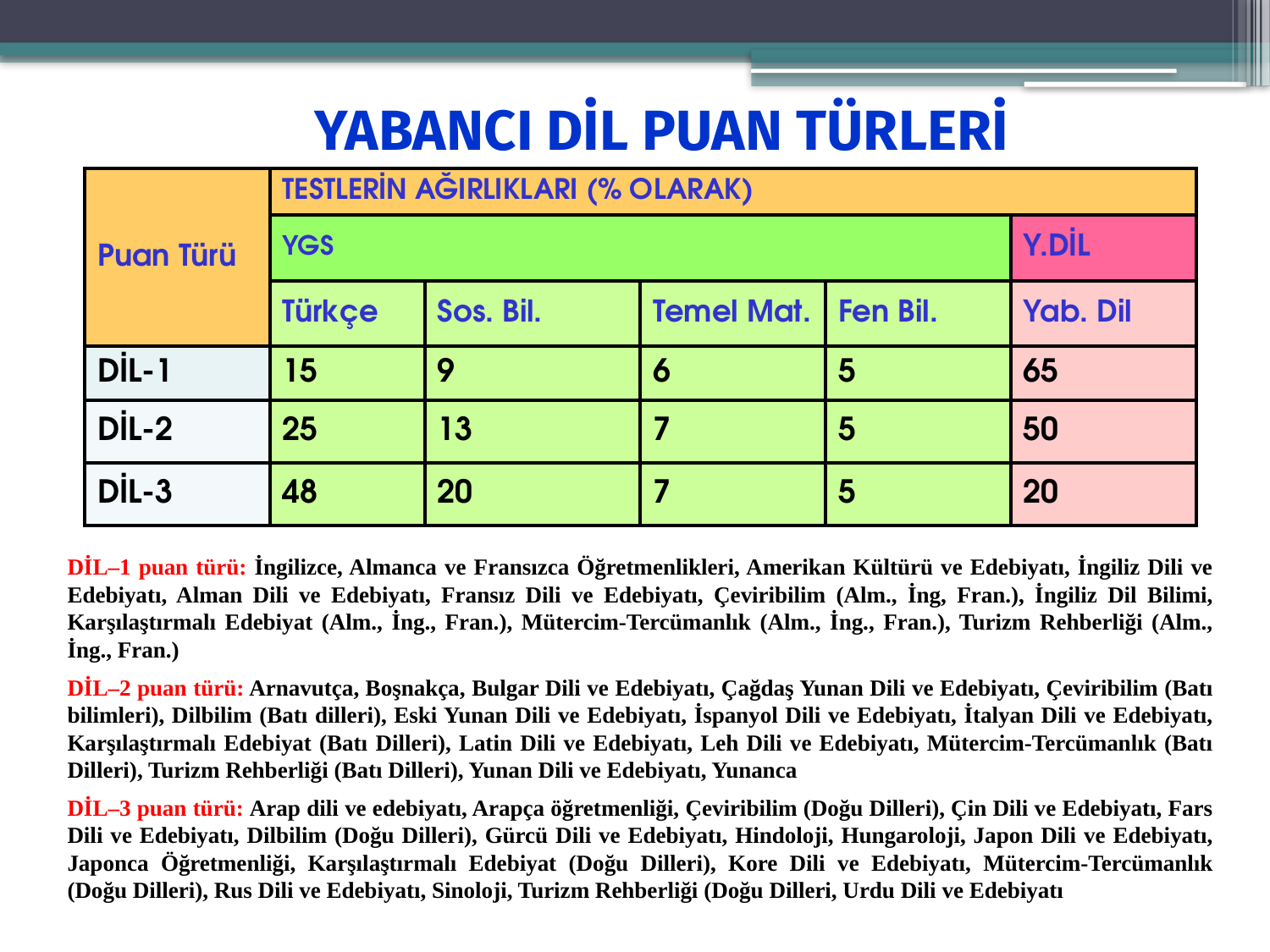

# YABANCI DİL PUAN TÜRLERİ
| Puan Türü | TESTLERİN AĞIRLIKLARI (% OLARAK) |  |  |  |  |
| --- | --- | --- | --- | --- | --- |
|  | YGS |  |  |  | Y.DİL |
|  | Türkçe | Sos. Bil. | Temel Mat. | Fen Bil. | Yab. Dil |
| DİL-1 | 15 | 9 | 6 | 5 | 65 |
| DİL-2 | 25 | 13 | 7 | 5 | 50 |
| DİL-3 | 48 | 20 | 7 | 5 | 20 |
DİL–1 puan türü: İngilizce, Almanca ve Fransızca Öğretmenlikleri, Amerikan Kültürü ve Edebiyatı, İngiliz Dili ve Edebiyatı, Alman Dili ve Edebiyatı, Fransız Dili ve Edebiyatı, Çeviribilim (Alm., İng, Fran.), İngiliz Dil Bilimi, Karşılaştırmalı Edebiyat (Alm., İng., Fran.), Mütercim-Tercümanlık (Alm., İng., Fran.), Turizm Rehberliği (Alm., İng., Fran.)

DİL–2 puan türü: Arnavutça, Boşnakça, Bulgar Dili ve Edebiyatı, Çağdaş Yunan Dili ve Edebiyatı, Çeviribilim (Batı bilimleri), Dilbilim (Batı dilleri), Eski Yunan Dili ve Edebiyatı, İspanyol Dili ve Edebiyatı, İtalyan Dili ve Edebiyatı, Karşılaştırmalı Edebiyat (Batı Dilleri), Latin Dili ve Edebiyatı, Leh Dili ve Edebiyatı, Mütercim-Tercümanlık (Batı Dilleri), Turizm Rehberliği (Batı Dilleri), Yunan Dili ve Edebiyatı, Yunanca

DİL–3 puan türü: Arap dili ve edebiyatı, Arapça öğretmenliği, Çeviribilim (Doğu Dilleri), Çin Dili ve Edebiyatı, Fars Dili ve Edebiyatı, Dilbilim (Doğu Dilleri), Gürcü Dili ve Edebiyatı, Hindoloji, Hungaroloji, Japon Dili ve Edebiyatı, Japonca Öğretmenliği, Karşılaştırmalı Edebiyat (Doğu Dilleri), Kore Dili ve Edebiyatı, Mütercim-Tercümanlık (Doğu Dilleri), Rus Dili ve Edebiyatı, Sinoloji, Turizm Rehberliği (Doğu Dilleri, Urdu Dili ve Edebiyatı